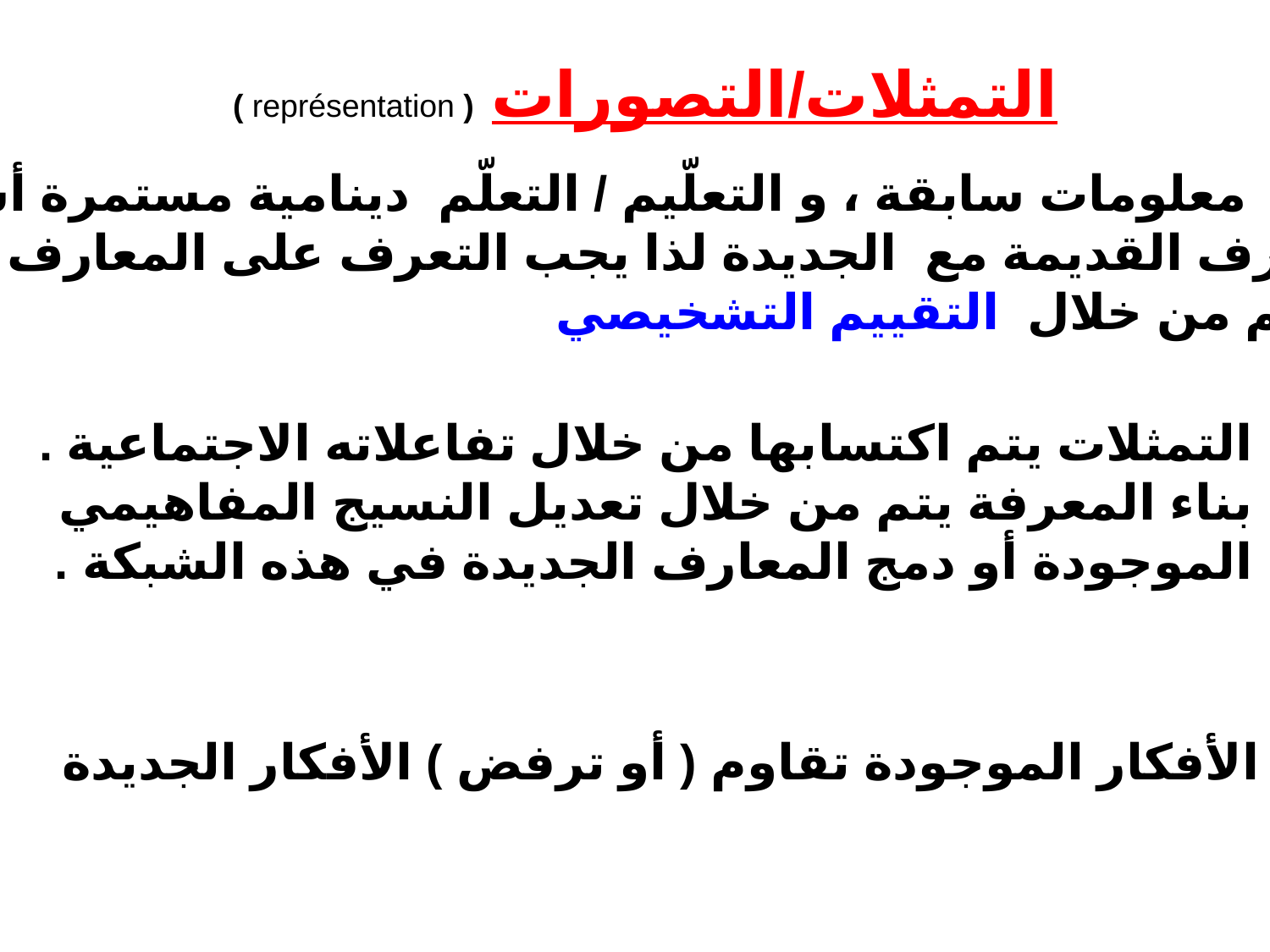

التمثلات/التصورات ( représentation )
لكل متعلم  معلومات سابقة ، و التعلّيم / التعلّم  دينامية مستمرة أساسها
 دمج المعارف القديمة مع  الجديدة لذا يجب التعرف على المعارف الموجودة
عند المتعلم من خلال  التقييم التشخيصي
التمثلات يتم اكتسابها من خلال تفاعلاته الاجتماعية .
بناء المعرفة يتم من خلال تعديل النسيج المفاهيمي الموجودة أو دمج المعارف الجديدة في هذه الشبكة .
أحيانا الأفكار الموجودة تقاوم ( أو ترفض ) الأفكار الجديدة